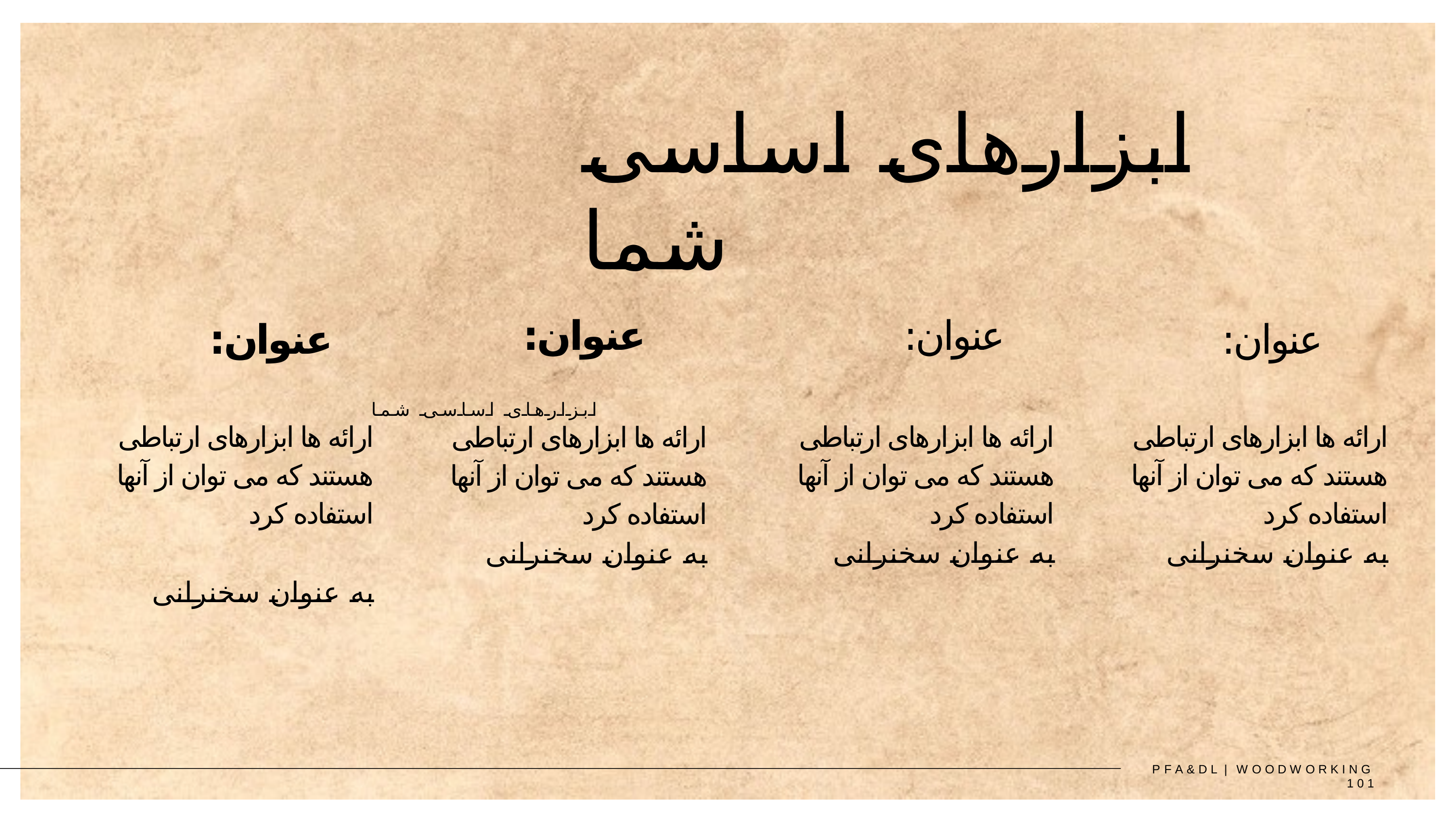

# ابزارهای اساسی شما
عنوان:
عنوان:
عنوان:
عنوان:
ابزارهای اساسی شما
ارائه ها ابزارهای ارتباطی هستند که می توان از آنها استفاده کرد

به عنوان سخنرانی
ارائه ها ابزارهای ارتباطی هستند که می توان از آنها استفاده کرد
به عنوان سخنرانی
ارائه ها ابزارهای ارتباطی هستند که می توان از آنها استفاده کرد
به عنوان سخنرانی
ارائه ها ابزارهای ارتباطی هستند که می توان از آنها استفاده کرد
به عنوان سخنرانی
P F A & D L  |  W O O D W O R K I N G  1 0 1